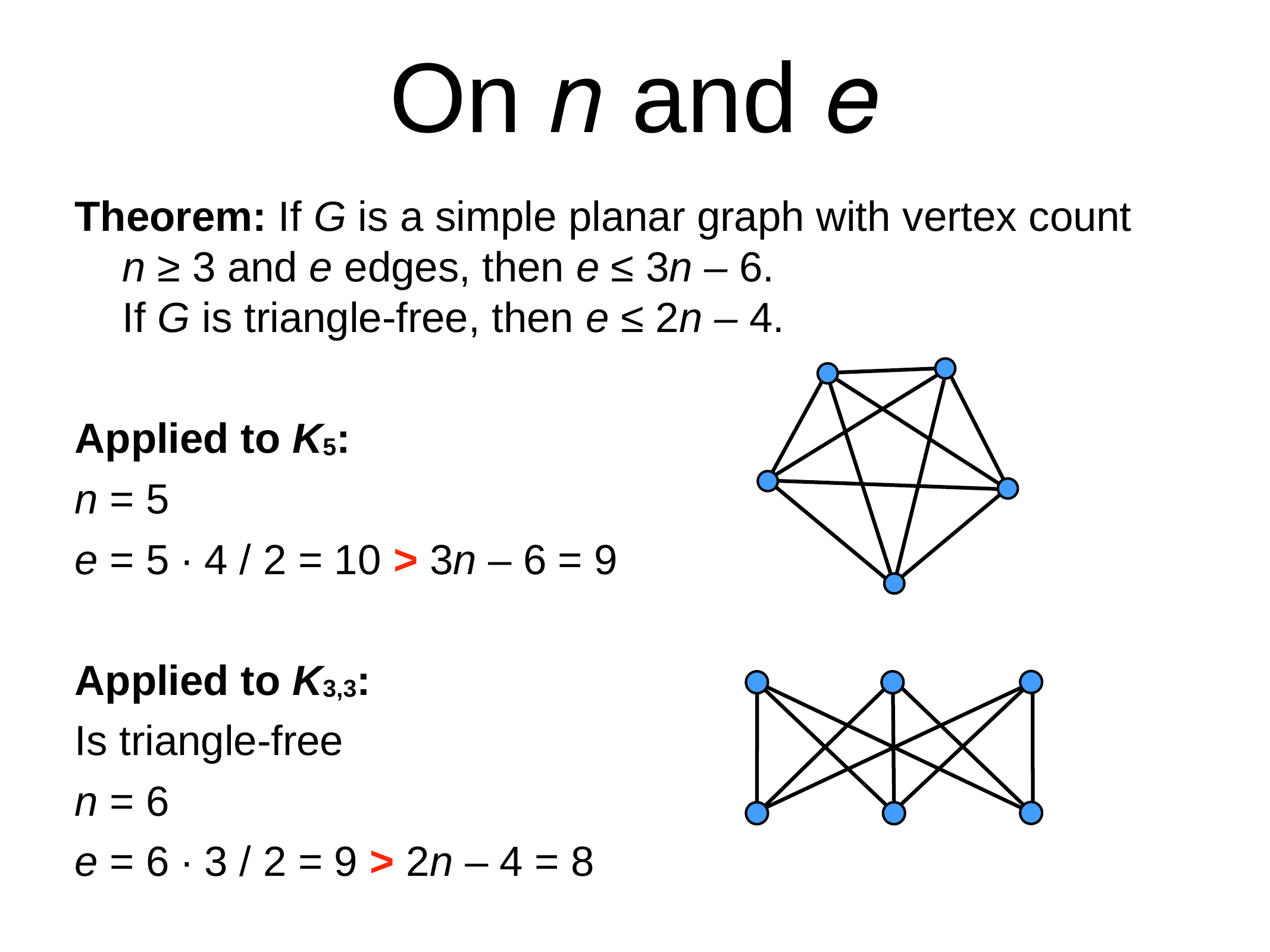

On n and e
Theorem: If G is a simple planar graph with vertex count
n ≥ 3 and e edges, then e ≤ 3n – 6.
If G is triangle-free, then e ≤ 2n – 4.

Applied to K5:
n = 5
e = 5 ∙ 4 / 2 = 10 > 3n – 6 = 9

Applied to K3,3:
Is triangle-free
n = 6
e = 6 ∙ 3 / 2 = 9 > 2n – 4 = 8

19